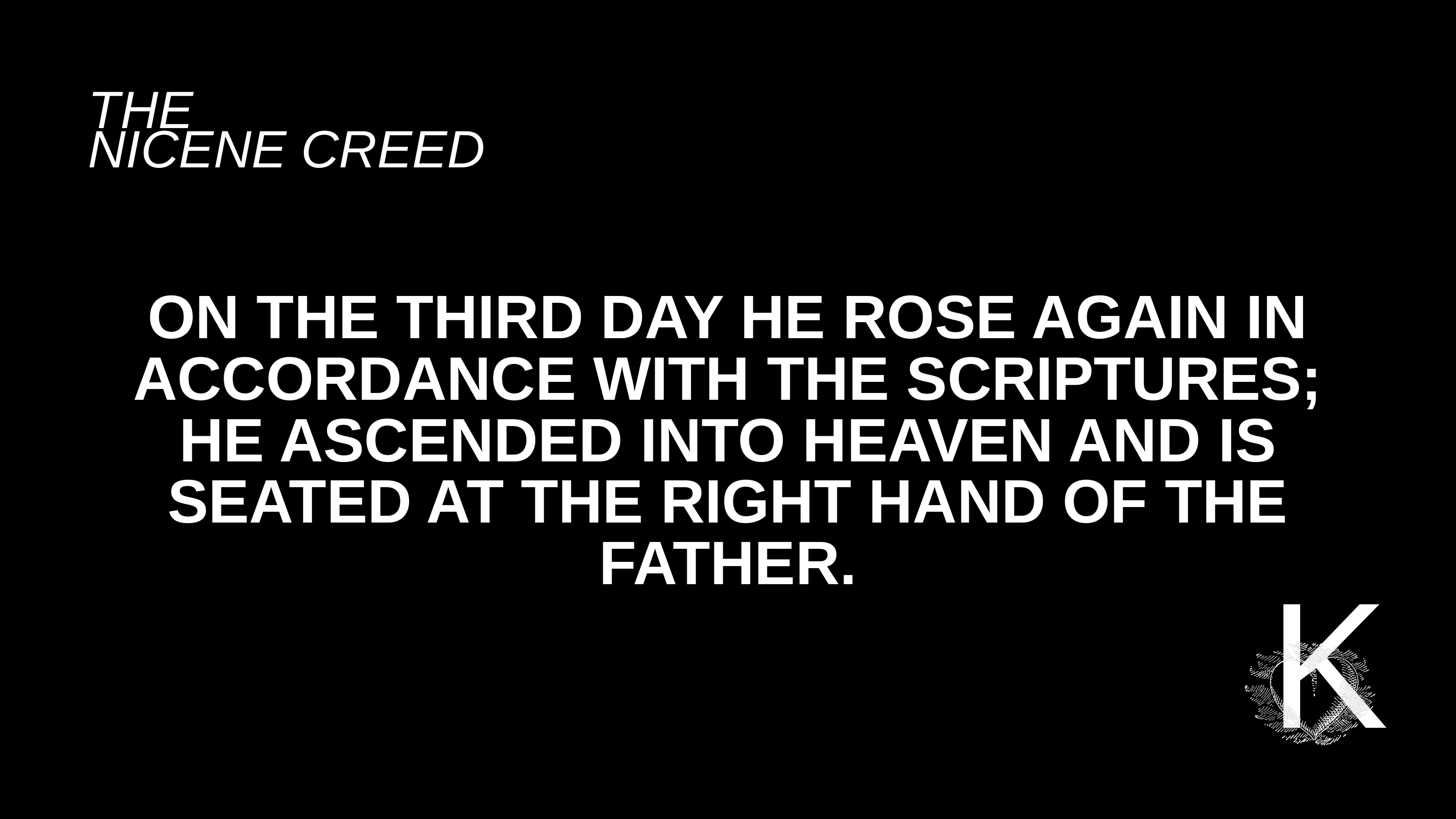

THE
NICENE CREED
ON THE THIRD DAY HE ROSE AGAIN IN ACCORDANCE WITH THE SCRIPTURES; HE ASCENDED INTO HEAVEN AND IS SEATED AT THE RIGHT HAND OF THE FATHER.
K